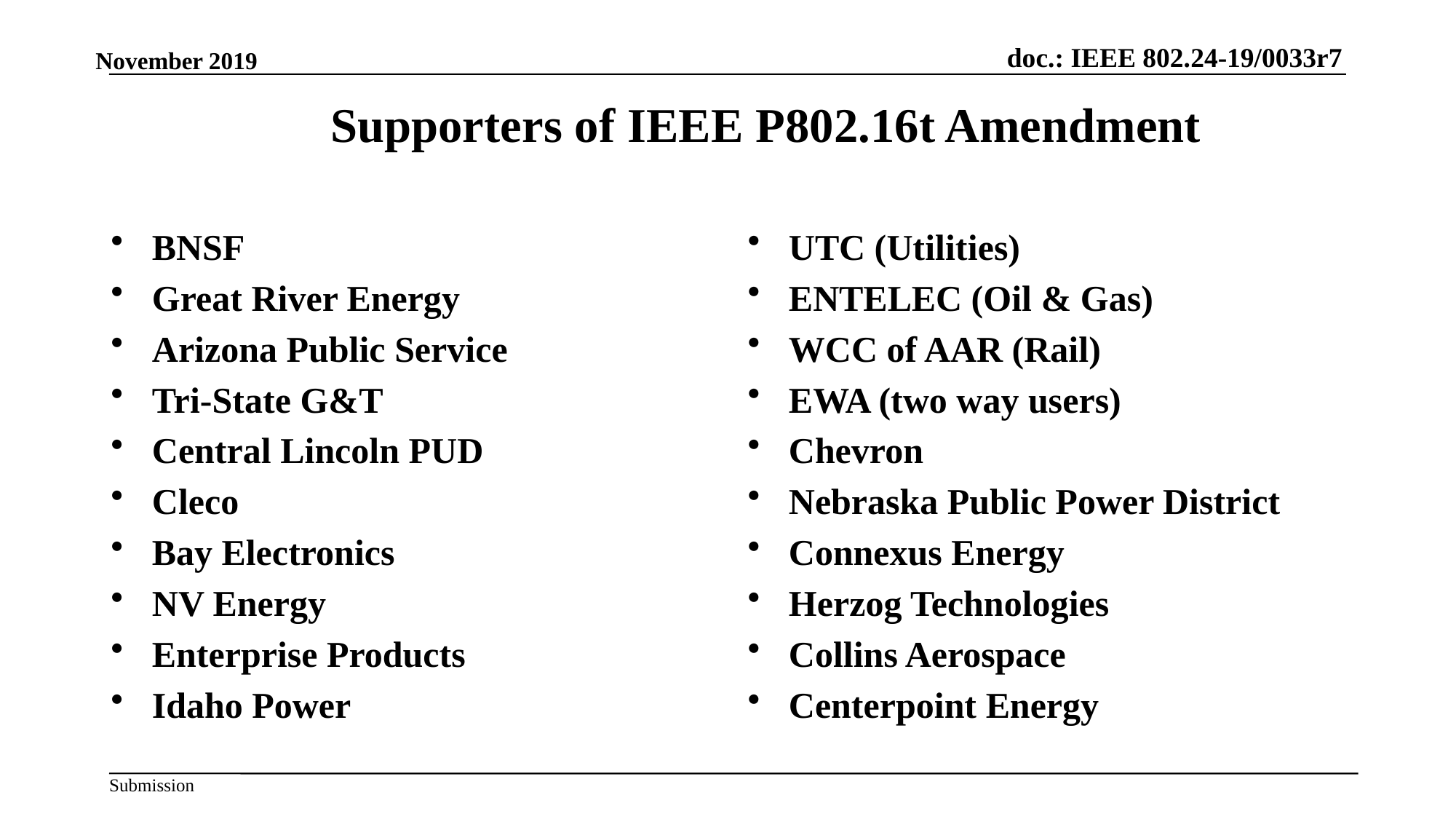

# Supporters of IEEE P802.16t Amendment
BNSF
Great River Energy
Arizona Public Service
Tri-State G&T
Central Lincoln PUD
Cleco
Bay Electronics
NV Energy
Enterprise Products
Idaho Power
UTC (Utilities)
ENTELEC (Oil & Gas)
WCC of AAR (Rail)
EWA (two way users)
Chevron
Nebraska Public Power District
Connexus Energy
Herzog Technologies
Collins Aerospace
Centerpoint Energy